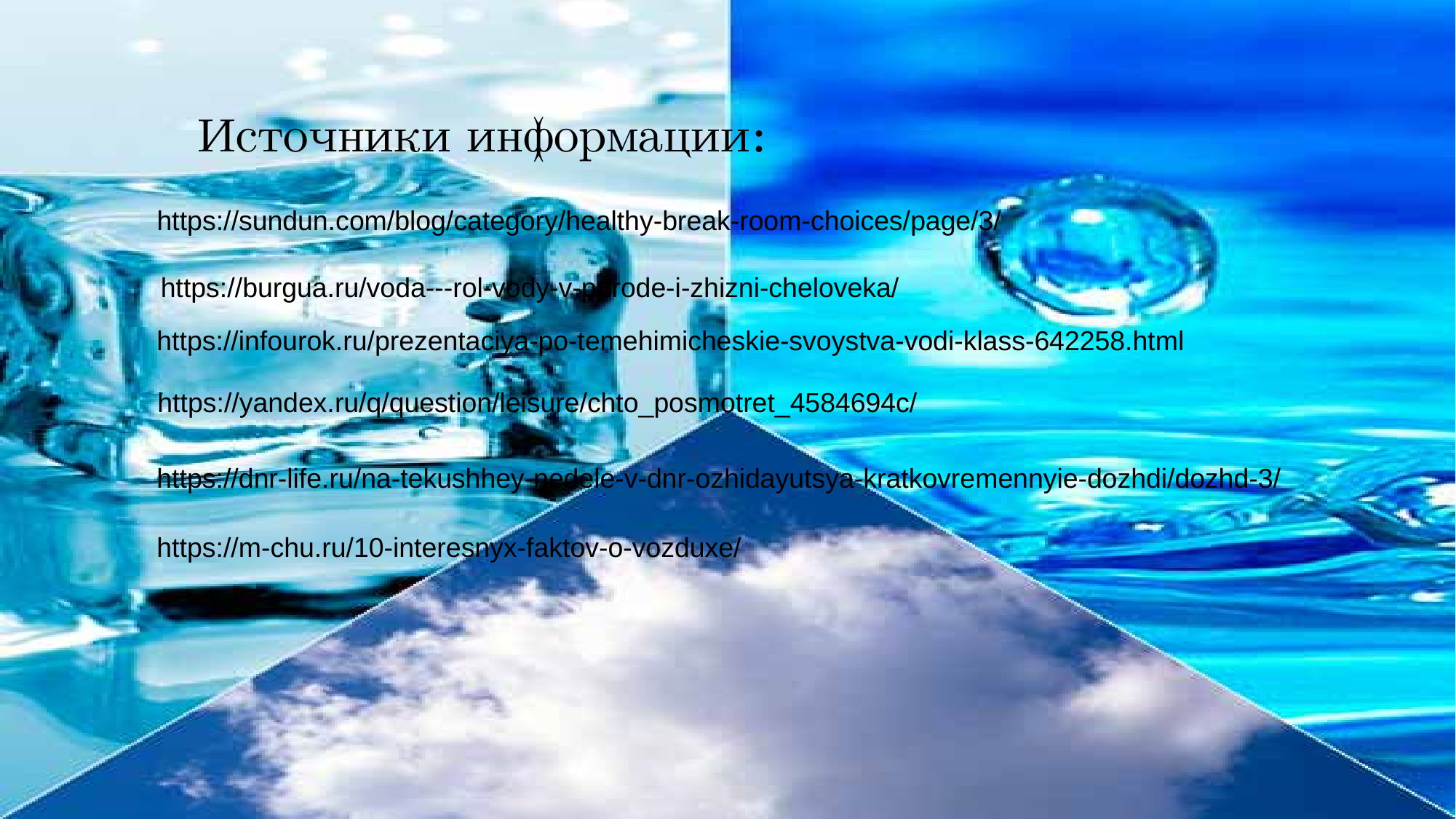

Источники информации:
https://sundun.com/blog/category/healthy-break-room-choices/page/3/
https://burgua.ru/voda---rol-vody-v-prirode-i-zhizni-cheloveka/
https://infourok.ru/prezentaciya-po-temehimicheskie-svoystva-vodi-klass-642258.html
https://yandex.ru/q/question/leisure/chto_posmotret_4584694c/
https://dnr-life.ru/na-tekushhey-nedele-v-dnr-ozhidayutsya-kratkovremennyie-dozhdi/dozhd-3/
https://m-chu.ru/10-interesnyx-faktov-o-vozduxe/